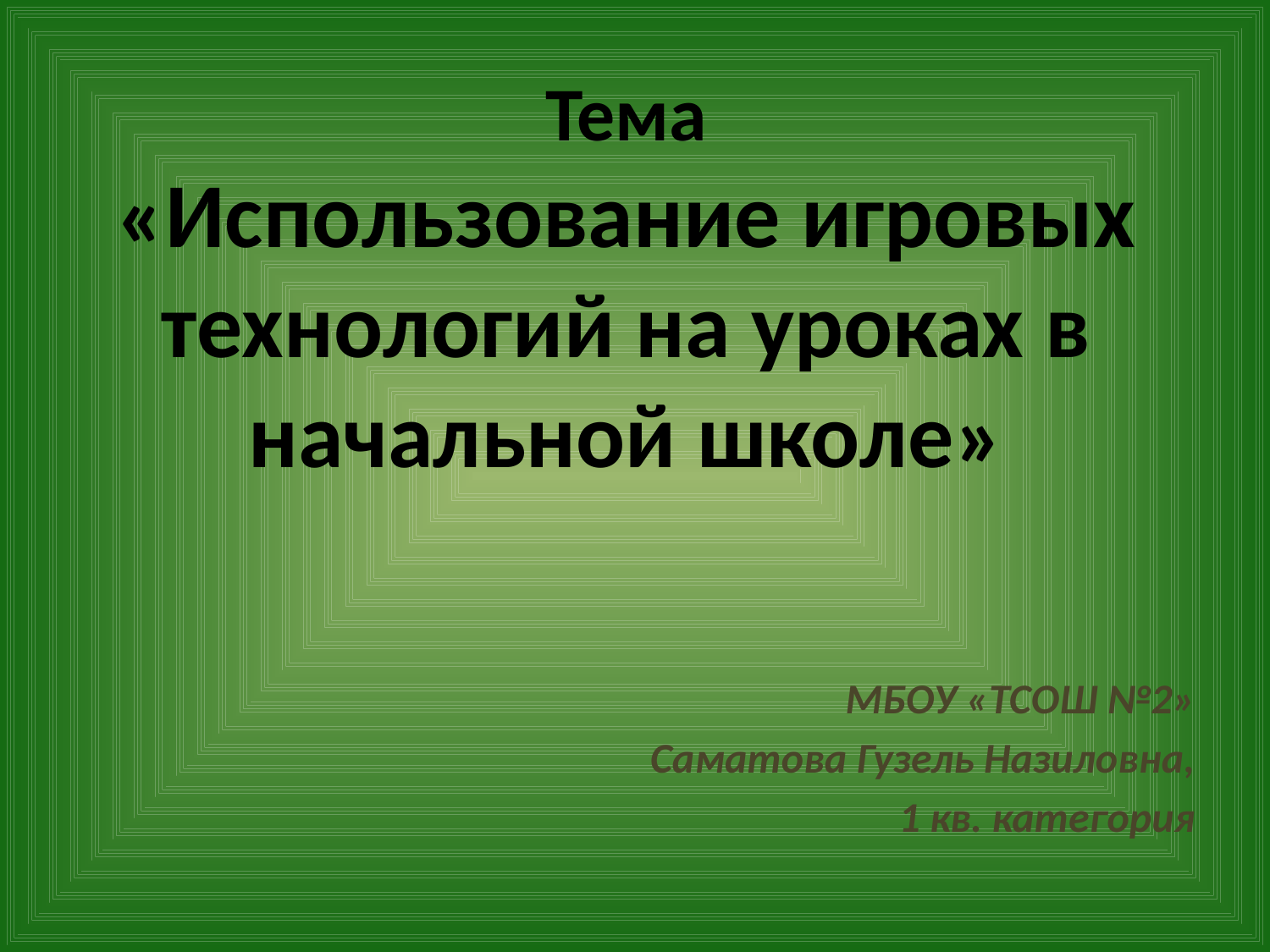

# Тема «Использование игровых технологий на уроках в начальной школе»

МБОУ «ТСОШ №2»
 Саматова Гузель Назиловна,
 1 кв. категория